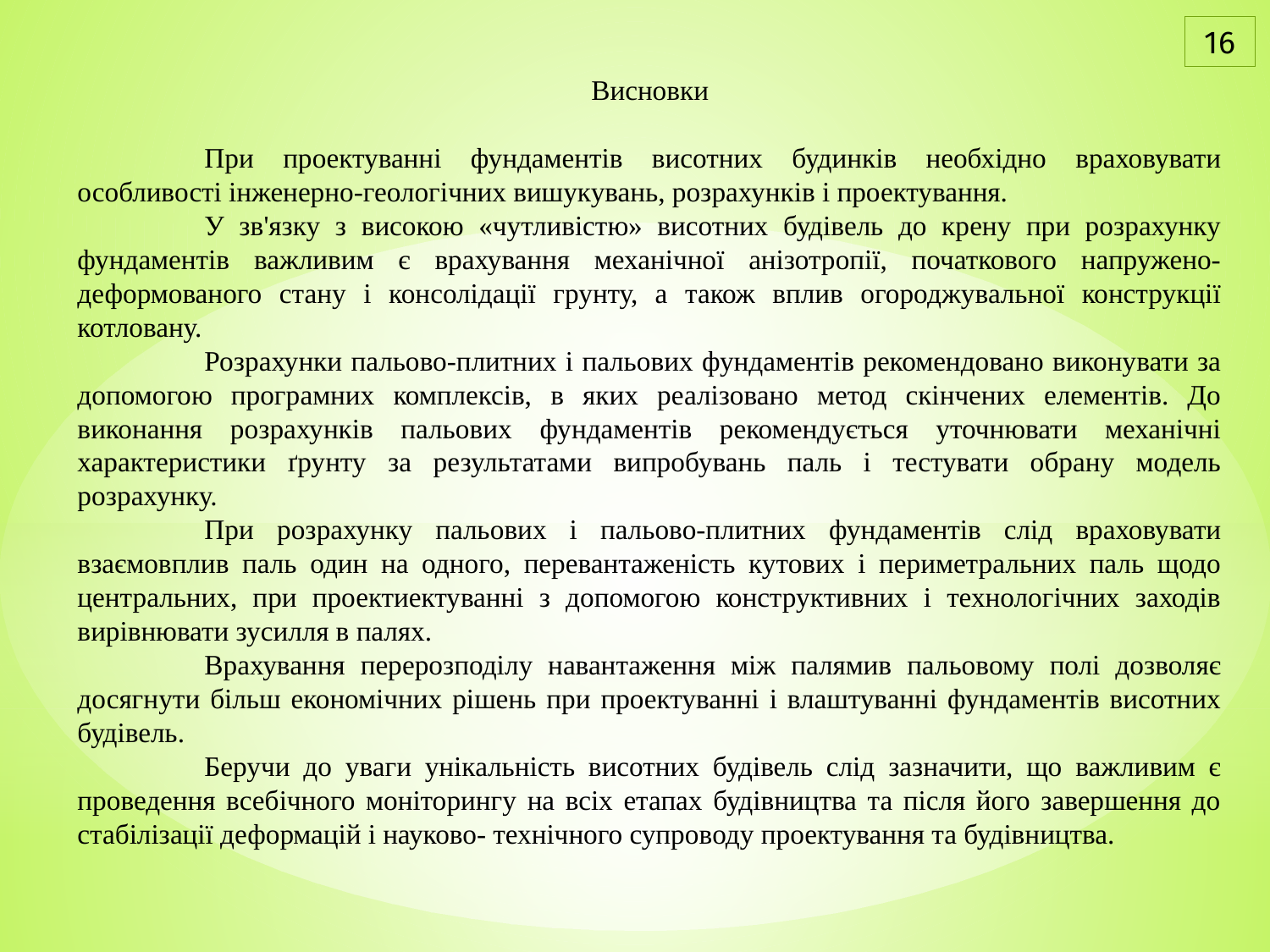

16
Висновки

	При проектуванні фундаментів висотних будинків необхідно враховувати особливості інженерно-геологічних вишукувань, розрахунків і проектування.
	У зв'язку з високою «чутливістю» висотних будівель до крену при розрахунку фундаментів важливим є врахування механічної анізотропії, початкового напружено-деформованого стану і консолідації грунту, а також вплив огороджувальної конструкції котловану.
	Розрахунки пальово-плитних і пальових фундаментів рекомендовано виконувати за допомогою програмних комплексів, в яких реалізовано метод скінчених елементів. До виконання розрахунків пальових фундаментів рекомендується уточнювати механічні характеристики ґрунту за результатами випробувань паль і тестувати обрану модель розрахунку.
	При розрахунку пальових і пальово-плитних фундаментів слід враховувати взаємовплив паль один на одного, перевантаженість кутових і периметральних паль щодо центральних, при проектиектуванні з допомогою конструктивних і технологічних заходів вирівнювати зусилля в палях.
	Врахування перерозподілу навантаження між палямив пальовому полі дозволяє досягнути більш економічних рішень при проектуванні і влаштуванні фундаментів висотних будівель.
	Беручи до уваги унікальність висотних будівель слід зазначити, що важливим є проведення всебічного моніторингу на всіх етапах будівництва та після його завершення до стабілізації деформацій і науково- технічного супроводу проектування та будівництва.